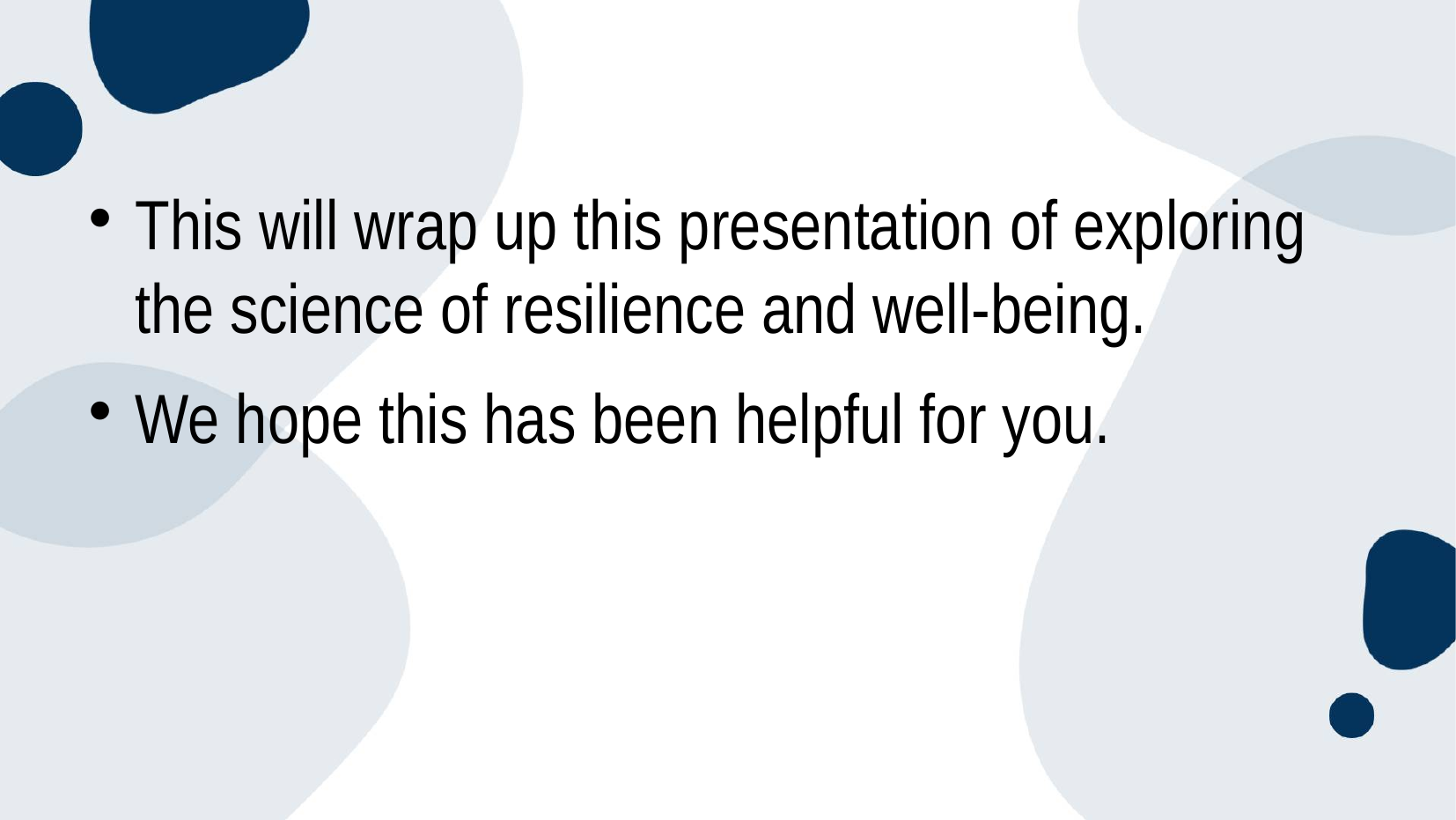

#
This will wrap up this presentation of exploring the science of resilience and well-being.
We hope this has been helpful for you.